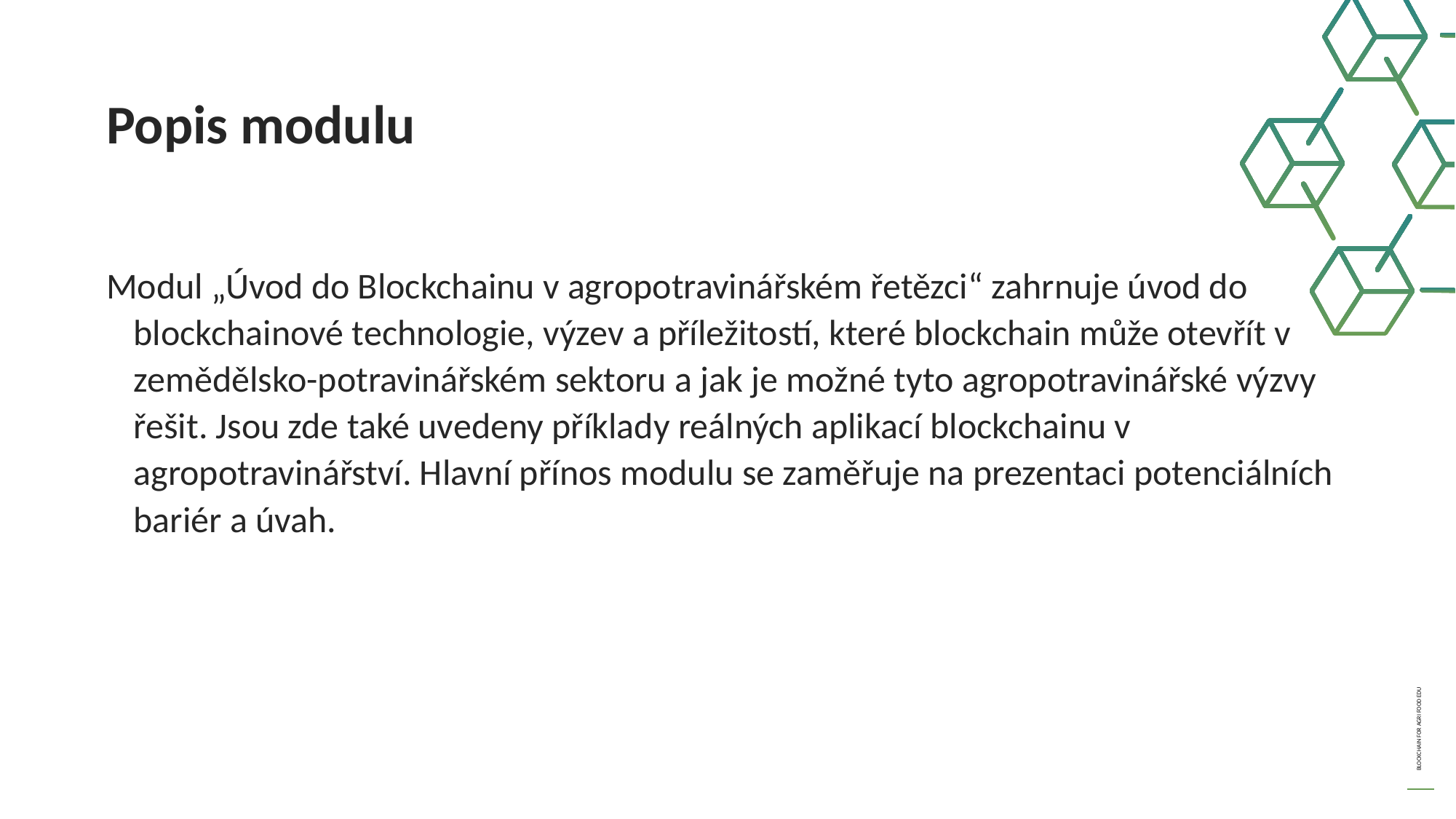

Popis modulu
Modul „Úvod do Blockchainu v agropotravinářském řetězci“ zahrnuje úvod do blockchainové technologie, výzev a příležitostí, které blockchain může otevřít v zemědělsko-potravinářském sektoru a jak je možné tyto agropotravinářské výzvy řešit. Jsou zde také uvedeny příklady reálných aplikací blockchainu v agropotravinářství. Hlavní přínos modulu se zaměřuje na prezentaci potenciálních bariér a úvah.